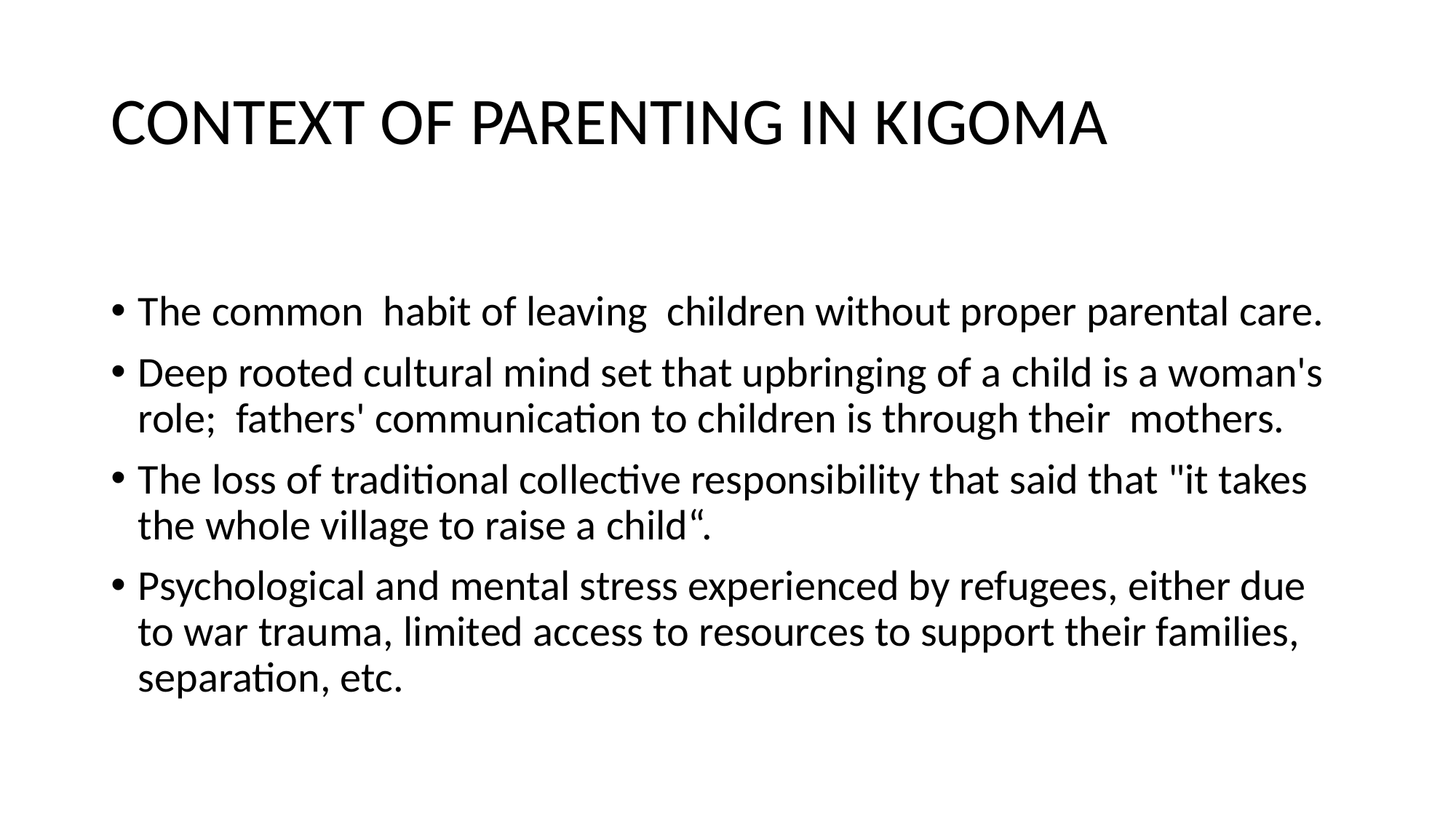

# CONTEXT OF PARENTING IN KIGOMA

The common  habit of leaving  children without proper parental care.
Deep rooted cultural mind set that upbringing of a child is a woman's role;  fathers' communication to children is through their  mothers.
The loss of traditional collective responsibility that said that "it takes the whole village to raise a child“.
Psychological and mental stress experienced by refugees, either due to war trauma, limited access to resources to support their families, separation, etc.